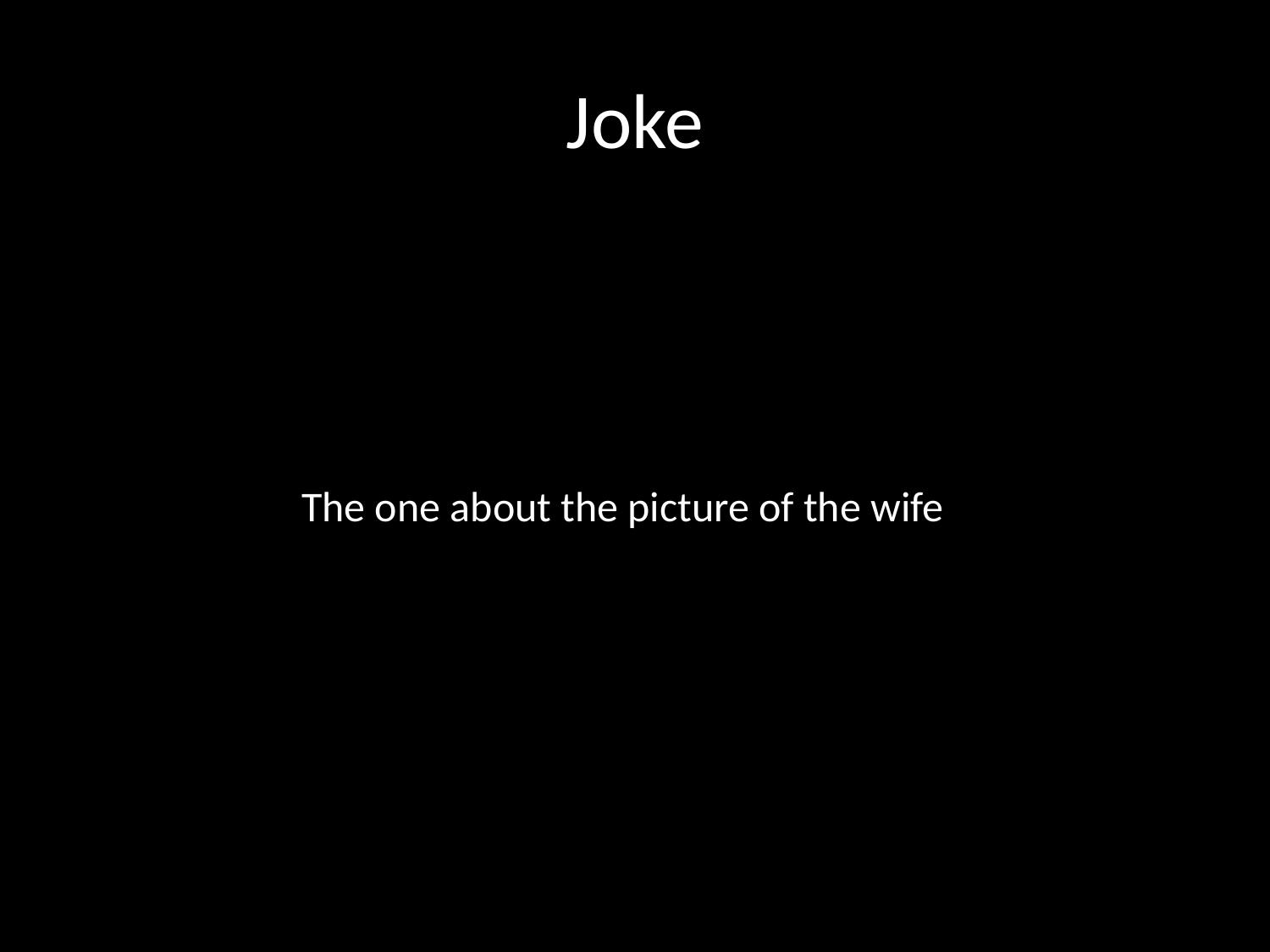

# Joke
The one about the picture of the wife